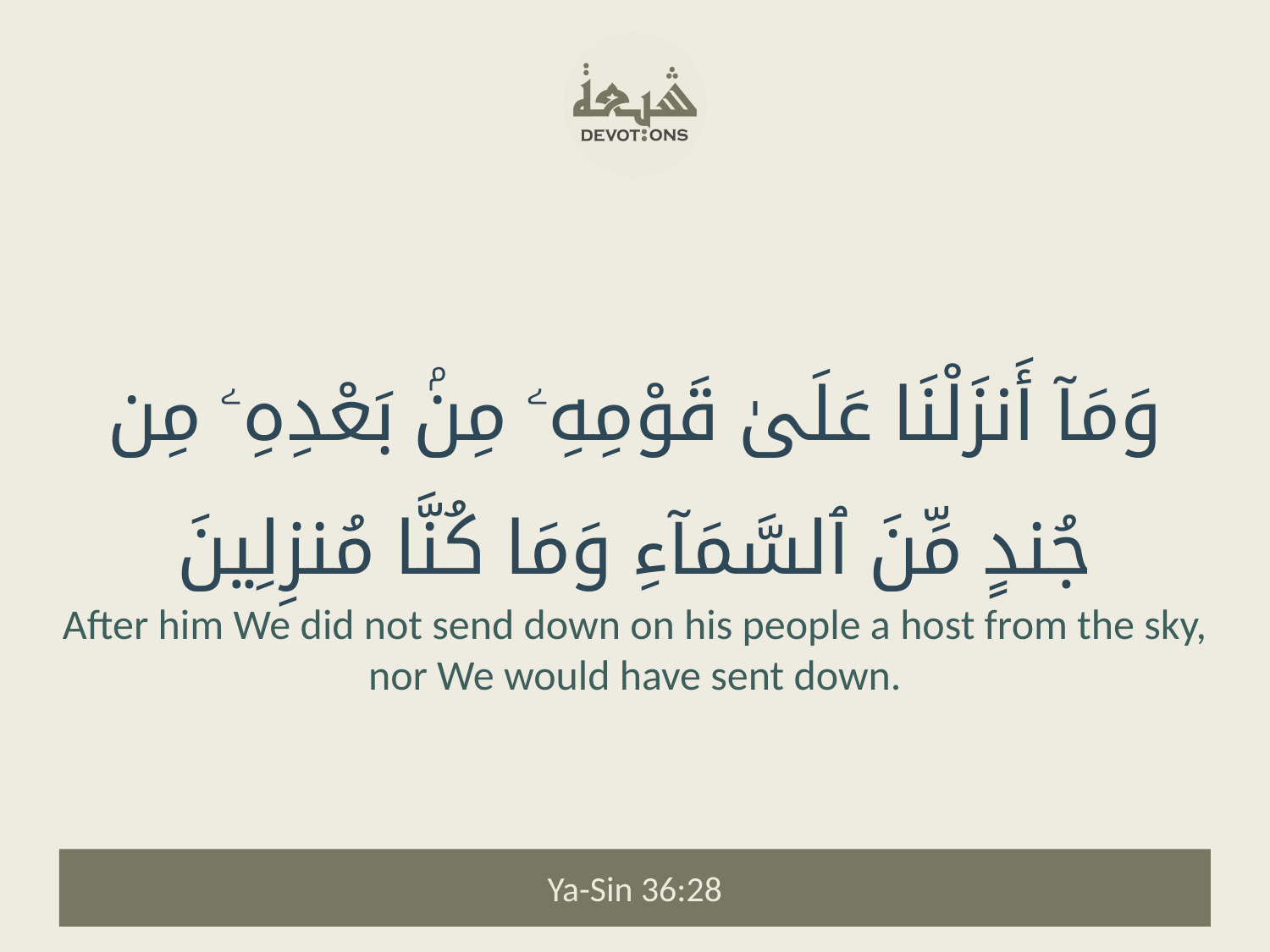

وَمَآ أَنزَلْنَا عَلَىٰ قَوْمِهِۦ مِنۢ بَعْدِهِۦ مِن جُندٍ مِّنَ ٱلسَّمَآءِ وَمَا كُنَّا مُنزِلِينَ
After him We did not send down on his people a host from the sky, nor We would have sent down.
Ya-Sin 36:28